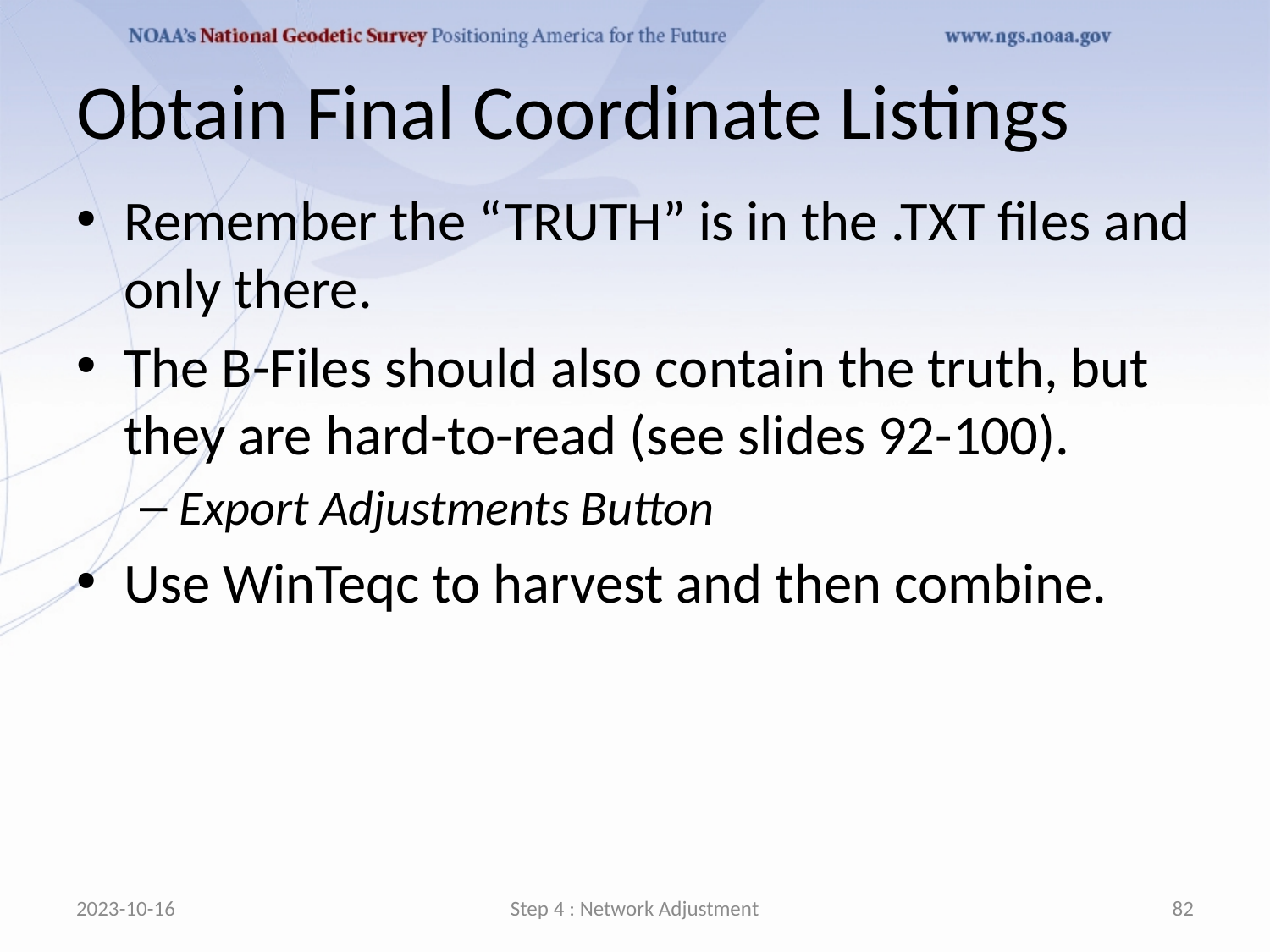

# Obtain Final Coordinate Listings
Remember the “TRUTH” is in the .TXT files and only there.
The B-Files should also contain the truth, but they are hard-to-read (see slides 92-100).
Export Adjustments Button
Use WinTeqc to harvest and then combine.
2023-10-16
Step 4 : Network Adjustment
82